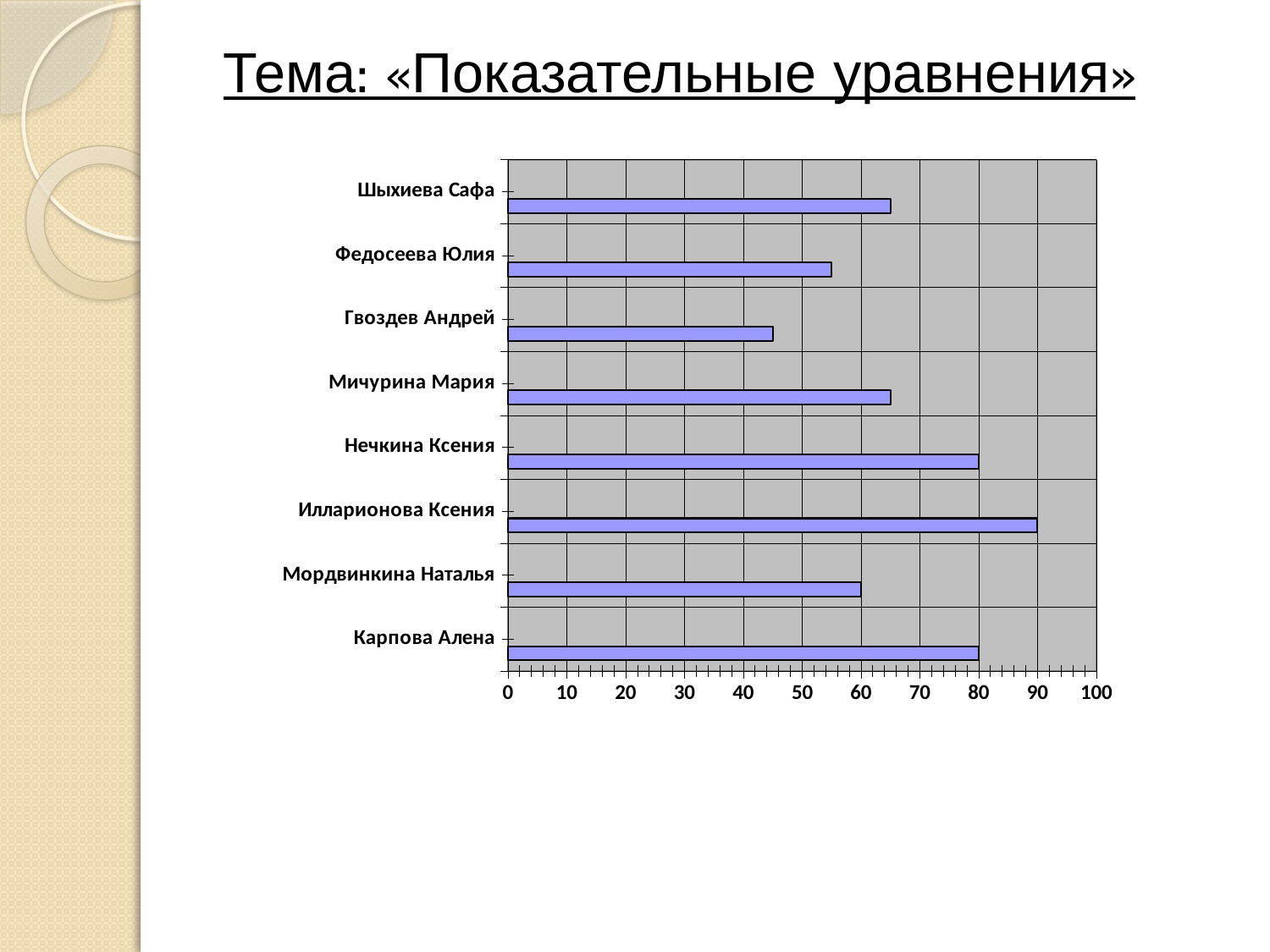

Тема: «Показательные уравнения»

### Chart

| Category | проценты |  |  |
|---|---|---|---|
| Карпова Алена | 80.0 | None | None |
| Мордвинкина Наталья | 60.0 | None | None |
| Илларионова Ксения | 90.0 | None | None |
| Нечкина Ксения | 80.0 | None | None |
| Мичурина Мария | 65.0 | None | None |
| Гвоздев Андрей | 45.0 | None | None |
| Федосеева Юлия | 55.0 | None | None |
| Шыхиева Сафа | 65.0 | None | None |